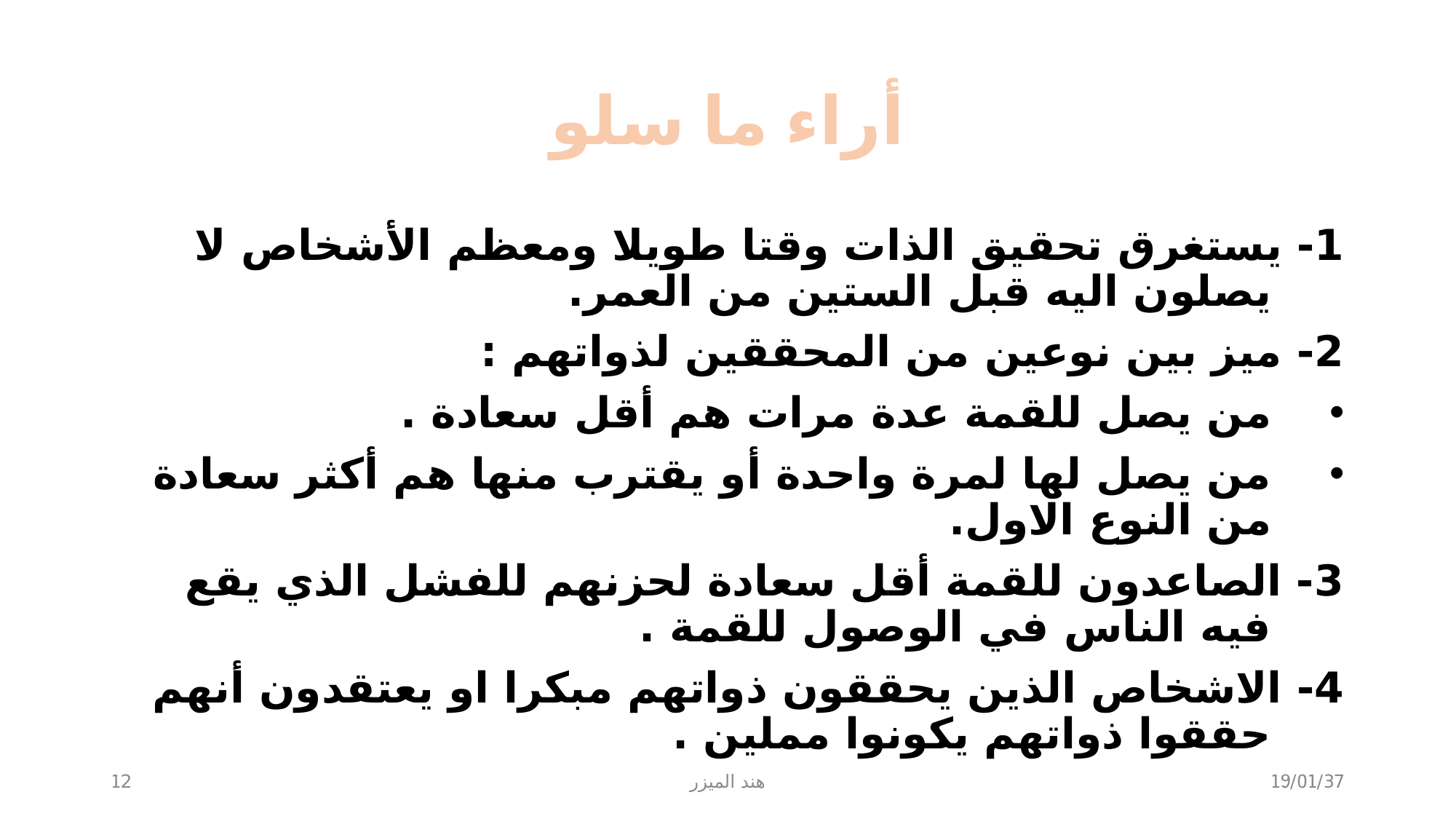

# أراء ما سلو
1- يستغرق تحقيق الذات وقتا طويلا ومعظم الأشخاص لا يصلون اليه قبل الستين من العمر.
2- ميز بين نوعين من المحققين لذواتهم :
من يصل للقمة عدة مرات هم أقل سعادة .
من يصل لها لمرة واحدة أو يقترب منها هم أكثر سعادة من النوع الاول.
3- الصاعدون للقمة أقل سعادة لحزنهم للفشل الذي يقع فيه الناس في الوصول للقمة .
4- الاشخاص الذين يحققون ذواتهم مبكرا او يعتقدون أنهم حققوا ذواتهم يكونوا مملين .

12
هند الميزر
19/01/37